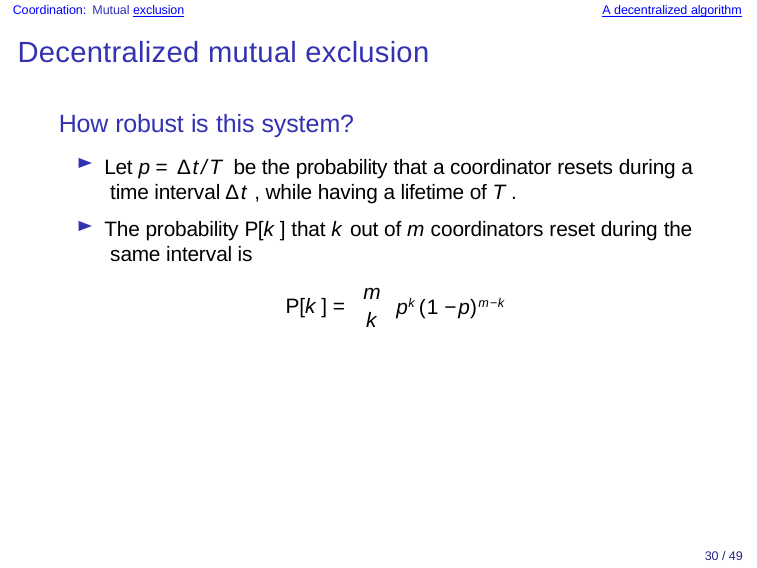

Coordination: Mutual exclusion
A decentralized algorithm
Decentralized mutual exclusion

How robust is this system?
Let p = ∆t/T be the probability that a coordinator resets during a  time interval ∆t , while having a lifetime of T .
The probability P[k ] that k out of m coordinators reset during the  same interval is

m
P[k ] =
pk (1 −p)m−k
k
30 / 49